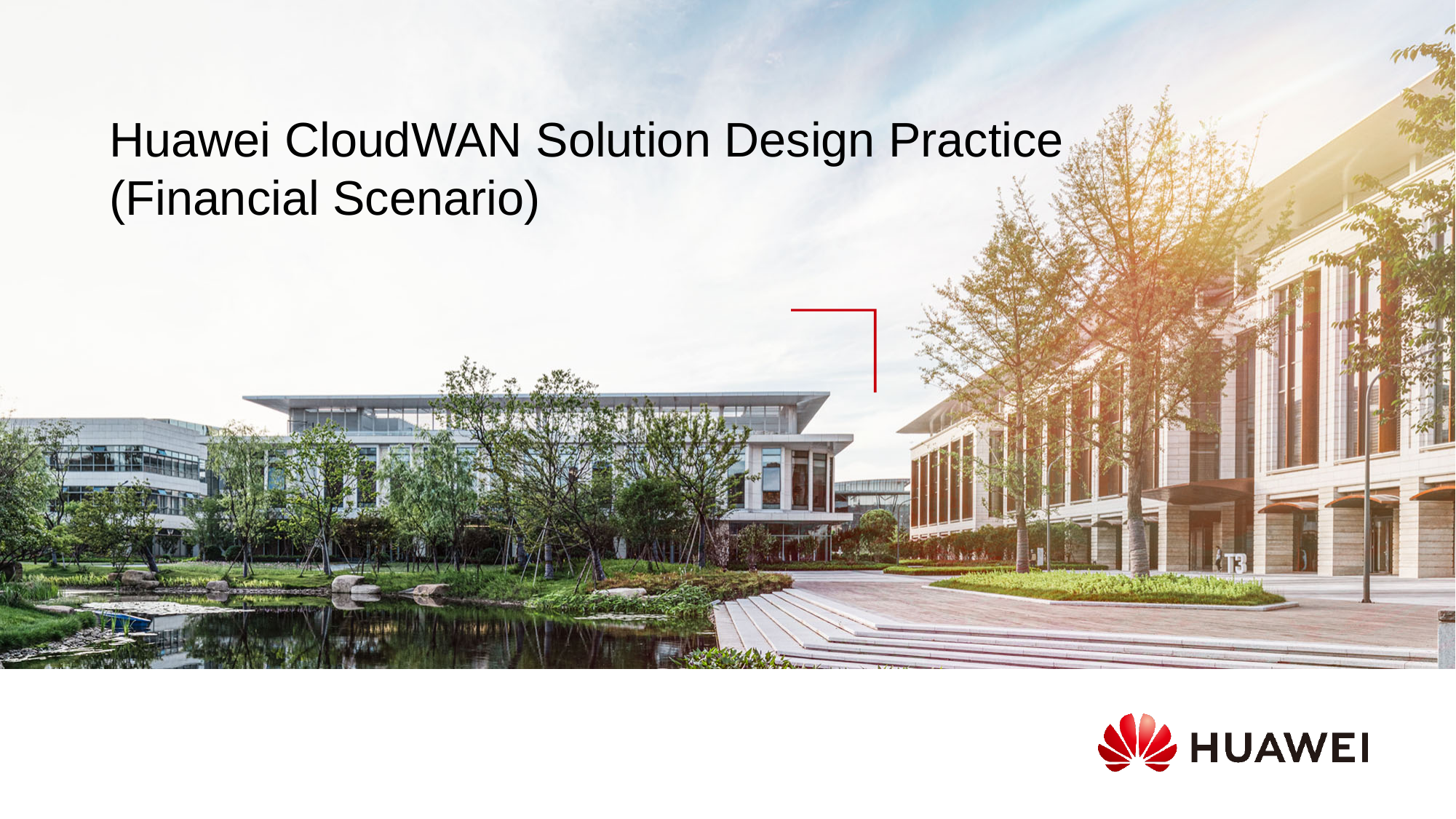

# Huawei CloudWAN Solution Design Practice (Financial Scenario)